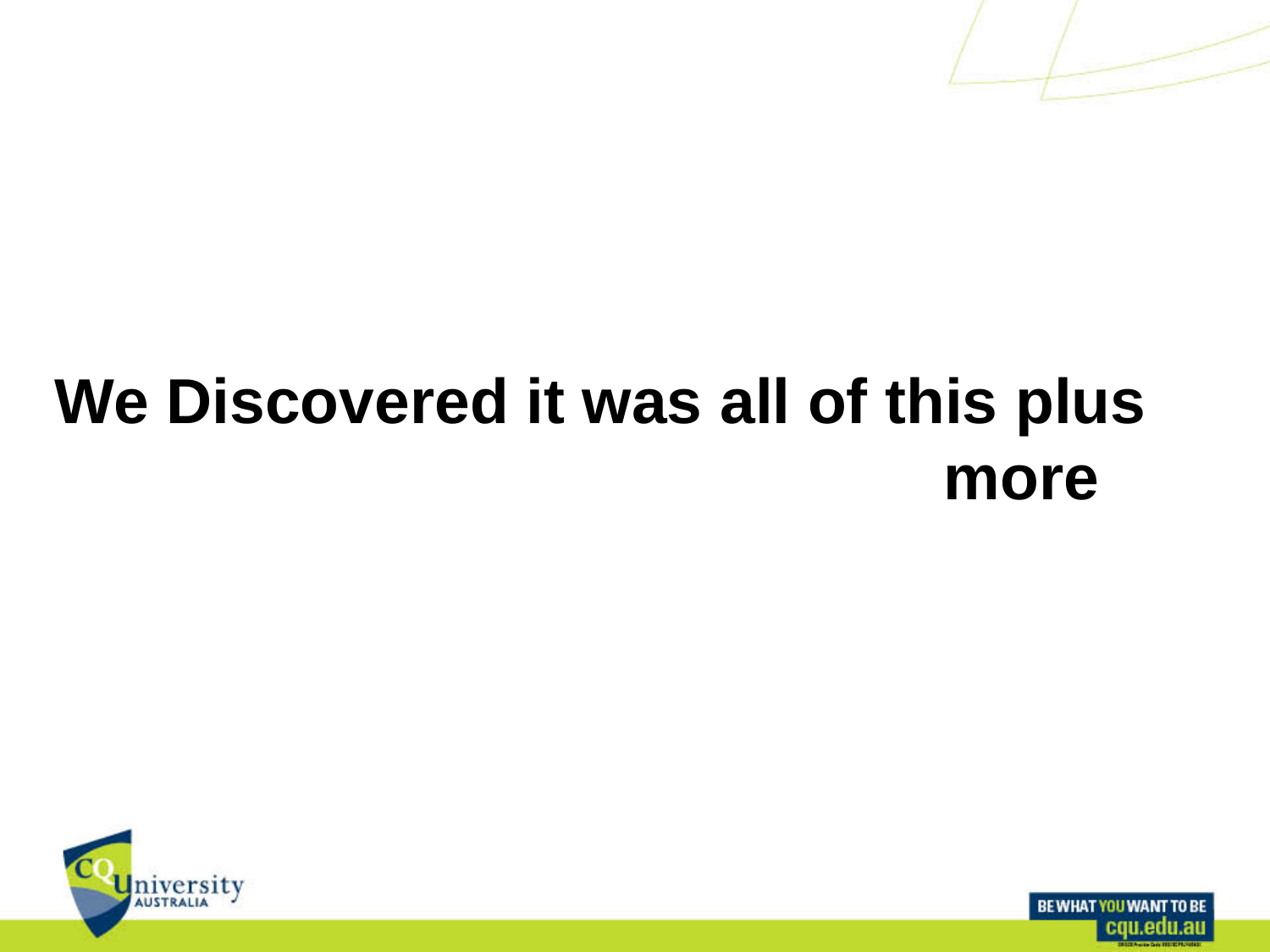

We Discovered it was all of this plus 								more